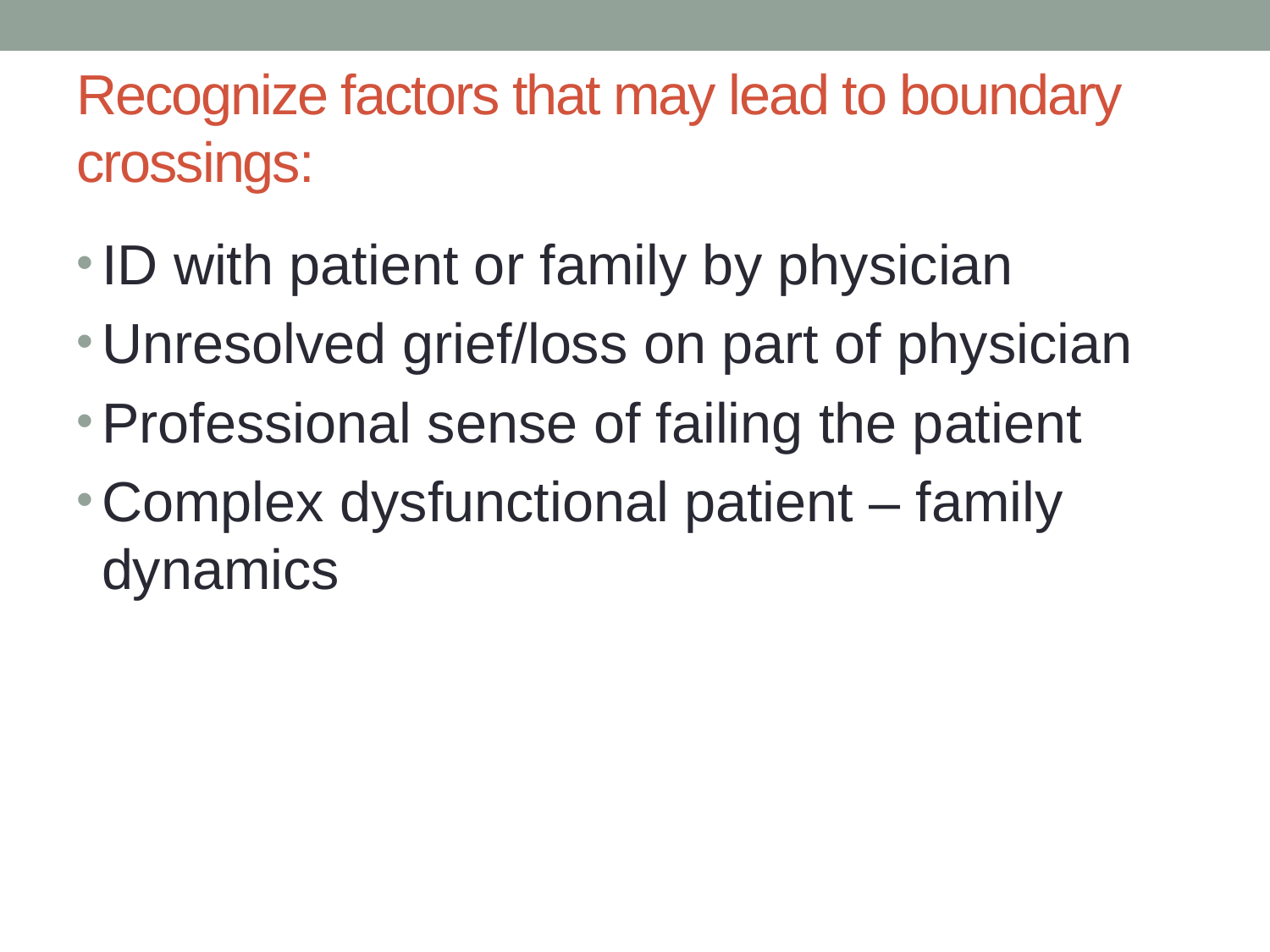

# Recognize factors that may lead to boundary crossings:
ID with patient or family by physician
Unresolved grief/loss on part of physician
Professional sense of failing the patient
Complex dysfunctional patient – family dynamics